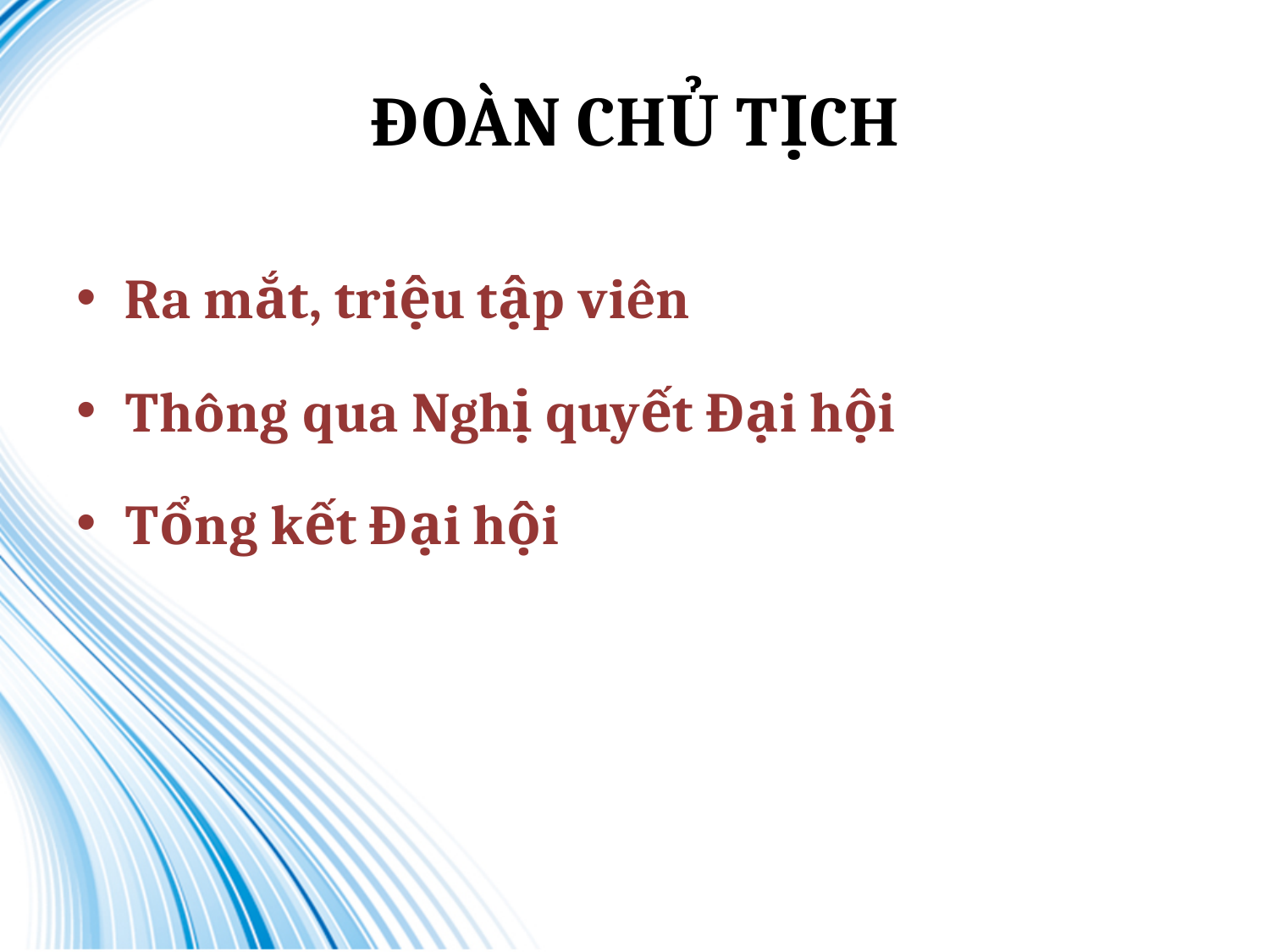

# ĐOÀN CHỦ TỊCH
Ra mắt, triệu tập viên
Thông qua Nghị quyết Đại hội
Tổng kết Đại hội